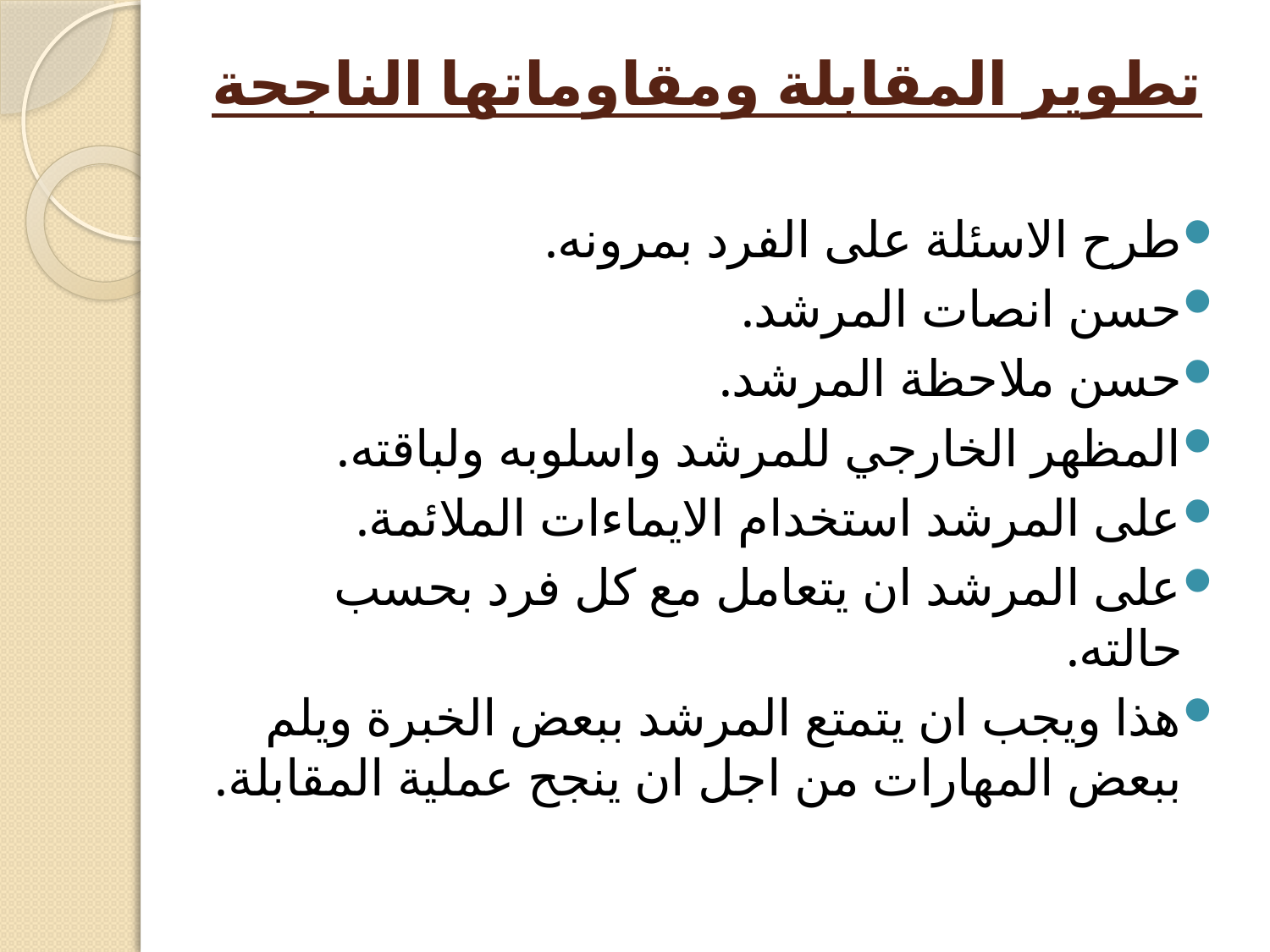

# تطوير المقابلة ومقاوماتها الناجحة
طرح الاسئلة على الفرد بمرونه.
حسن انصات المرشد.
حسن ملاحظة المرشد.
المظهر الخارجي للمرشد واسلوبه ولباقته.
على المرشد استخدام الايماءات الملائمة.
على المرشد ان يتعامل مع كل فرد بحسب حالته.
هذا ويجب ان يتمتع المرشد ببعض الخبرة ويلم ببعض المهارات من اجل ان ينجح عملية المقابلة.